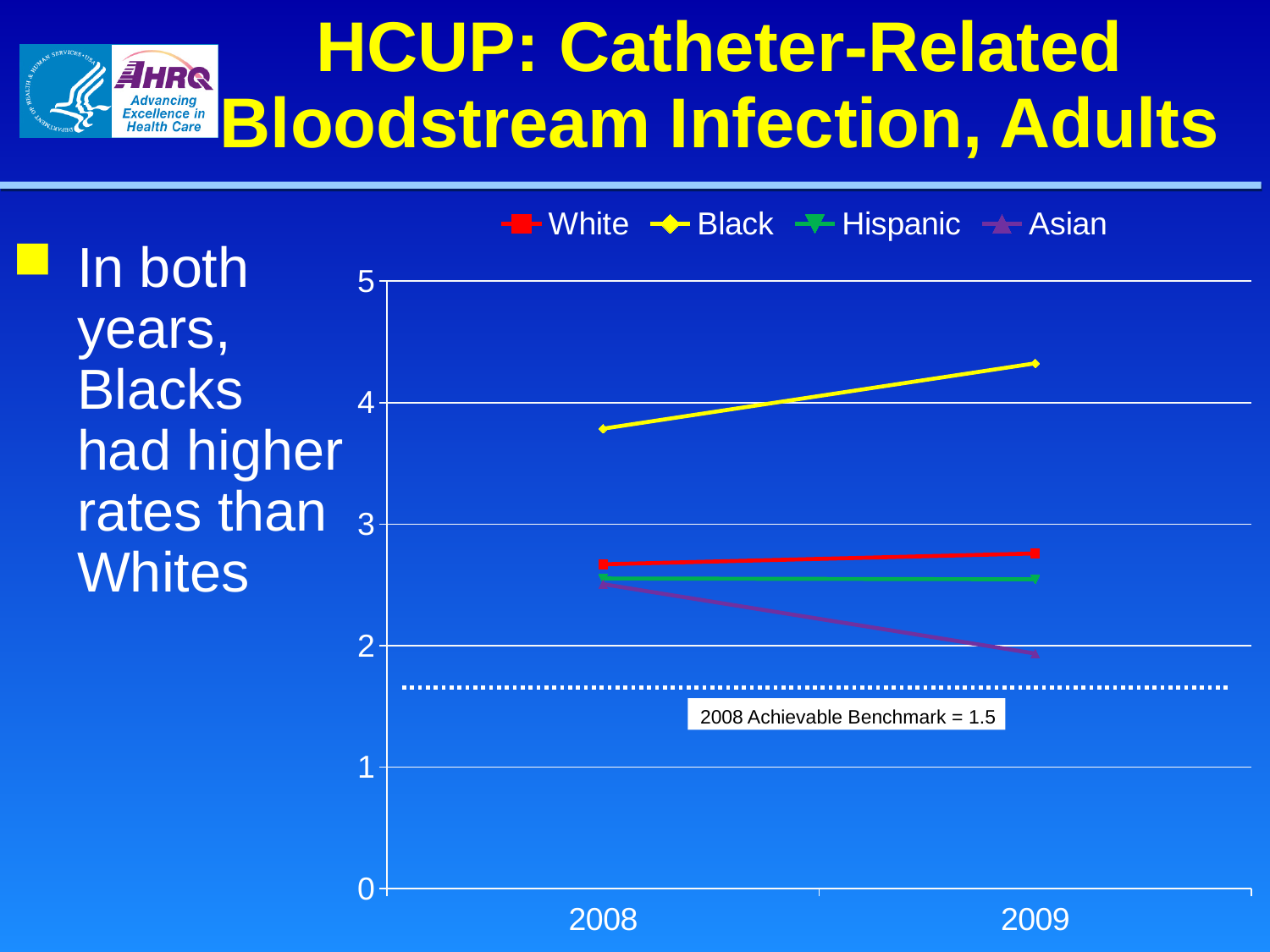

# HCUP: Catheter-Related Bloodstream Infection, Adults

### Chart

| Category | White | Black | Hispanic | Asian |
|---|---|---|---|---|
| 2008 | 2.669 | 3.785 | 2.5519999999999987 | 2.505 |
| 2009 | 2.758 | 4.322999999999998 | 2.545 | 1.9339999999999993 |
In both years, Blacks had higher rates than Whites
2008 Achievable Benchmark = 1.5